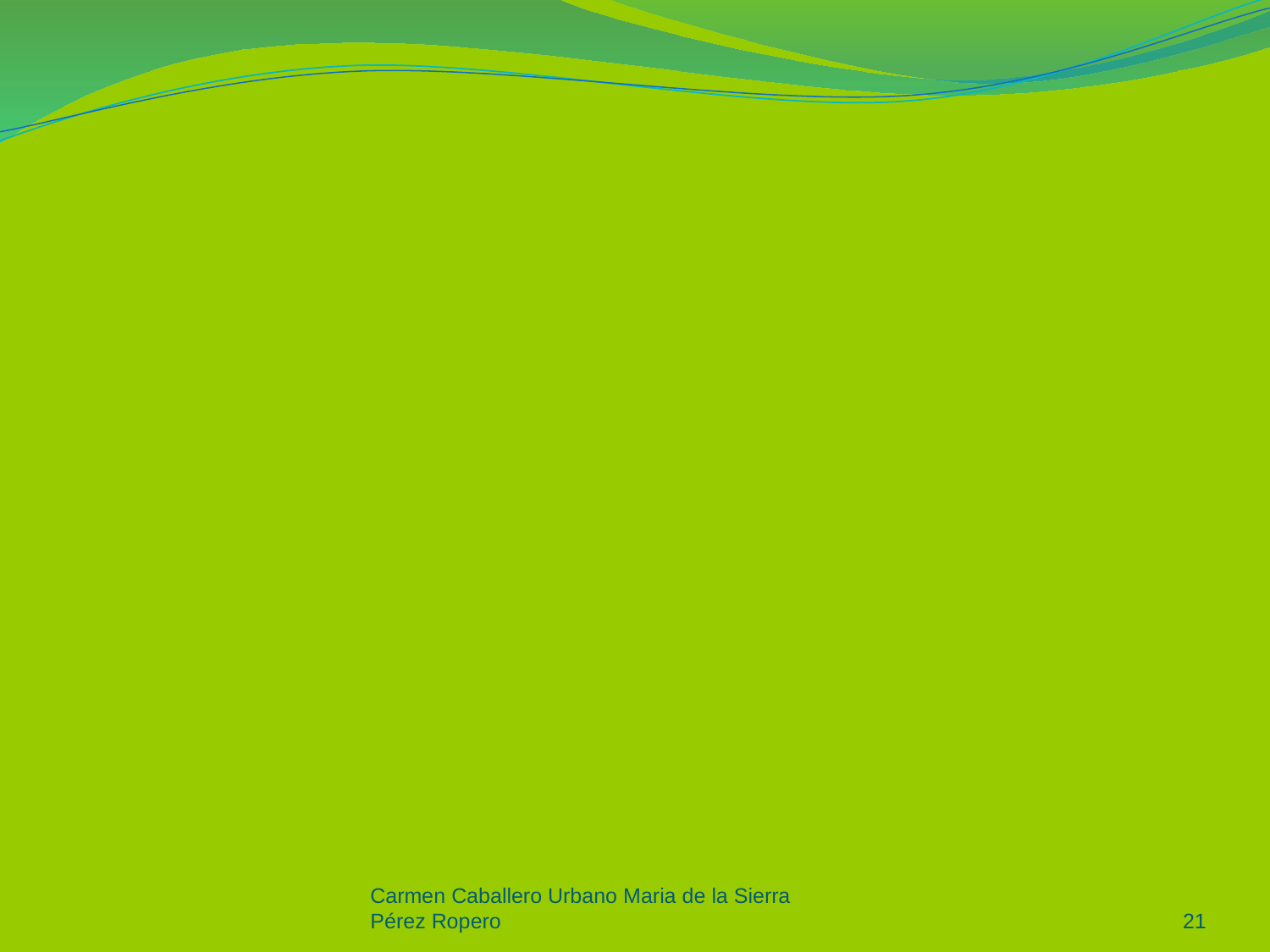

Carmen Caballero Urbano Maria de la Sierra Pérez Ropero
21